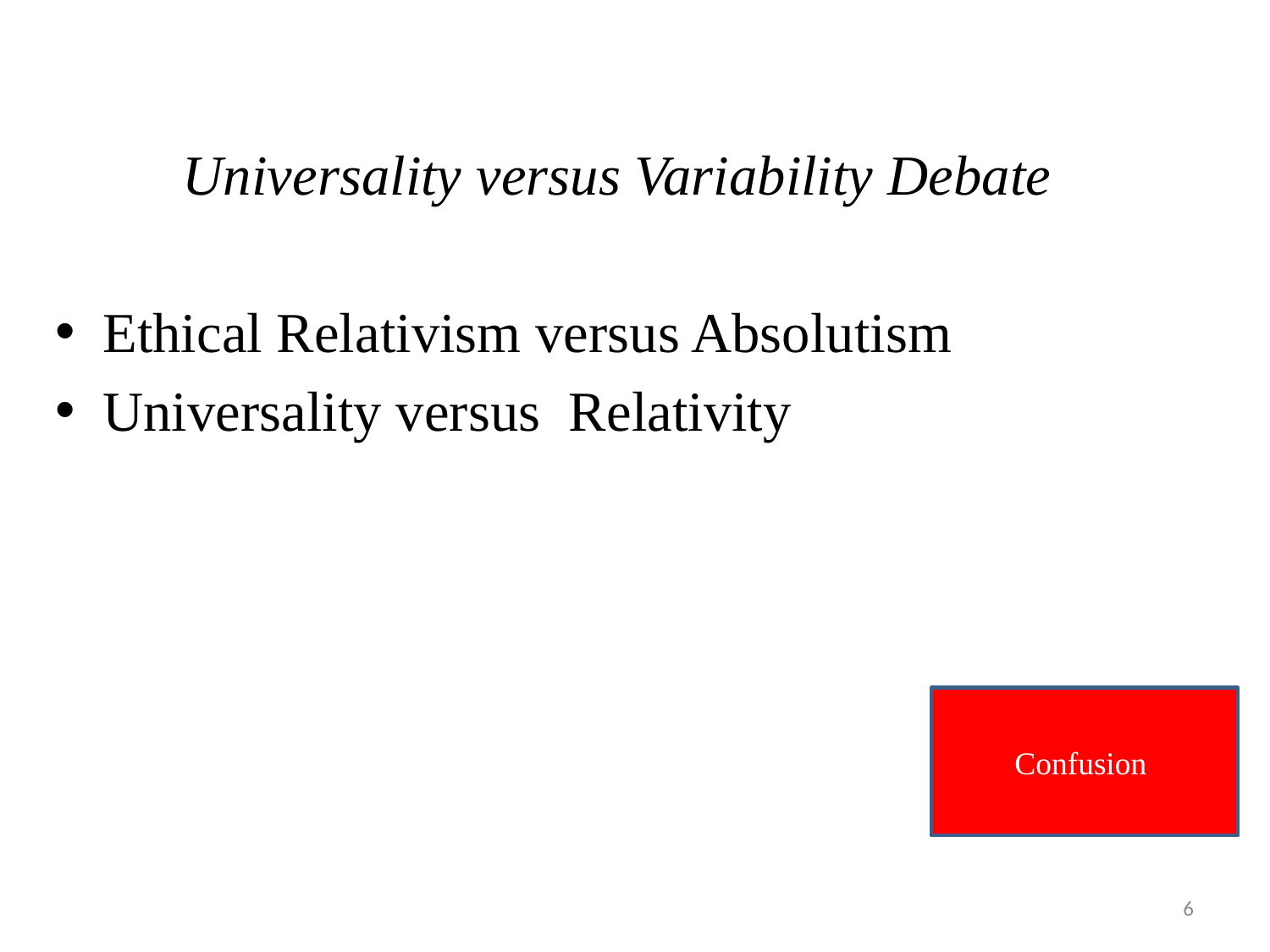

Universality versus Variability Debate

Ethical Relativism versus Absolutism
Universality versus  Relativity

Confusion
6